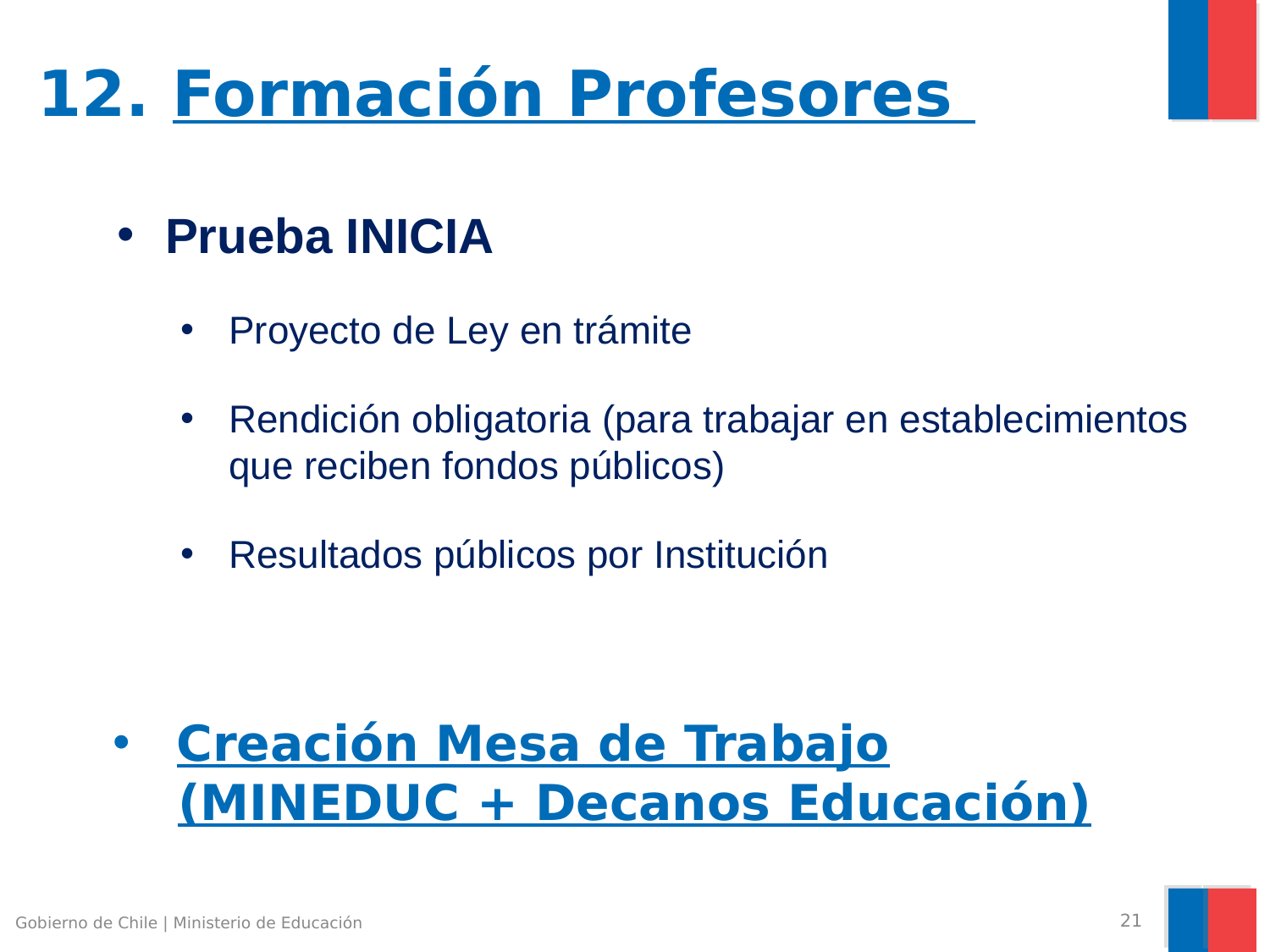

# 12. Formación Profesores
Prueba INICIA
Proyecto de Ley en trámite
Rendición obligatoria (para trabajar en establecimientos que reciben fondos públicos)
Resultados públicos por Institución

Creación Mesa de Trabajo
	 (MINEDUC + Decanos Educación)
Gobierno de Chile | Ministerio de Educación
21